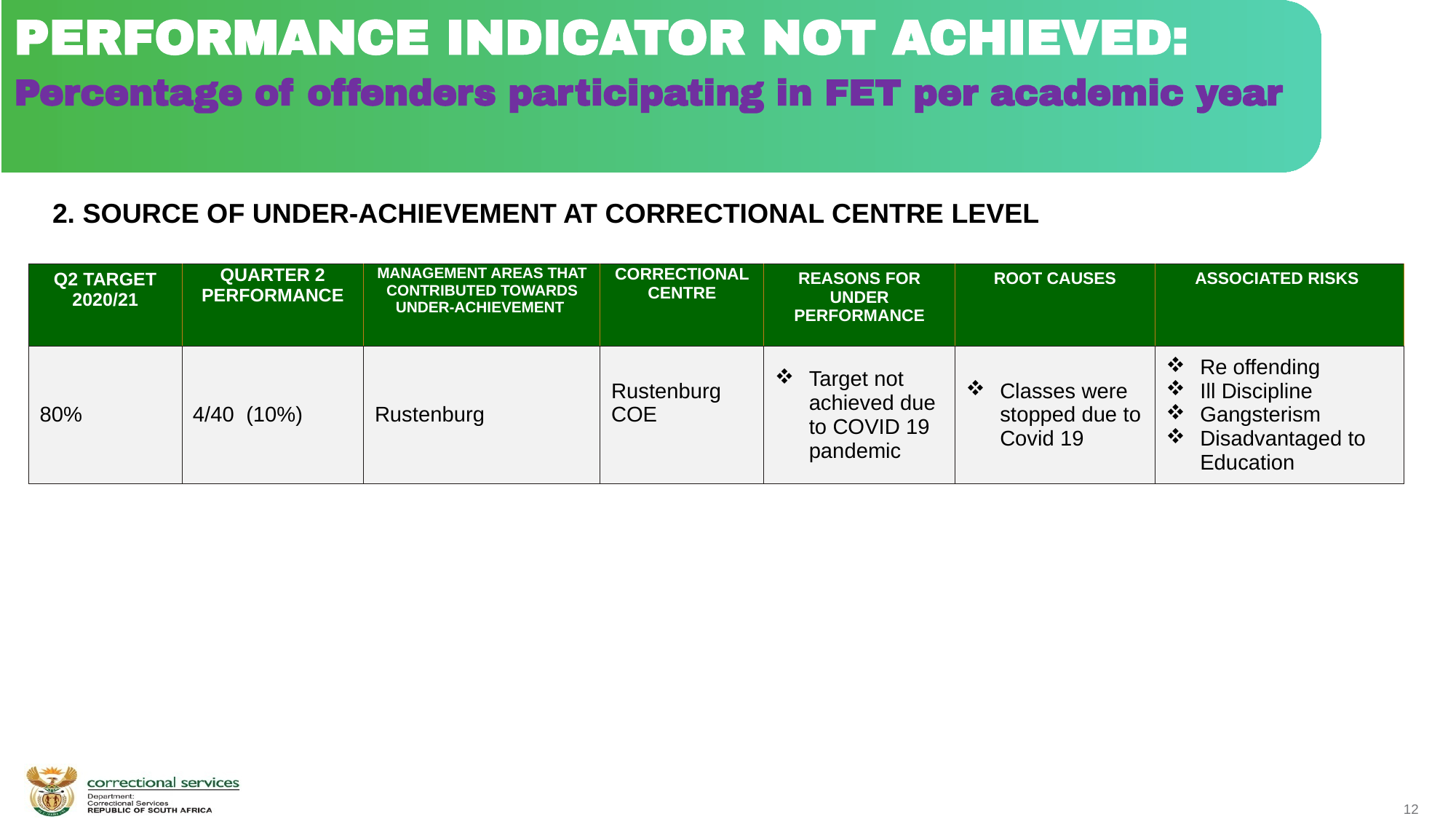

PERFORMANCE INDICATOR NOT ACHIEVED:
Percentage of offenders participating in FET per academic year
     2. SOURCE OF UNDER-ACHIEVEMENT AT CORRECTIONAL CENTRE LEVEL
| Q2 TARGET 2020/21 | QUARTER 2 PERFORMANCE | MANAGEMENT AREAS THAT CONTRIBUTED TOWARDS UNDER-ACHIEVEMENT | CORRECTIONAL CENTRE | REASONS FOR UNDER PERFORMANCE | ROOT CAUSES | ASSOCIATED RISKS |
| --- | --- | --- | --- | --- | --- | --- |
| 80% | 4/40 (10%) | Rustenburg | Rustenburg COE | Target not achieved due to COVID 19 pandemic | Classes were stopped due to Covid 19 | Re offending Ill Discipline Gangsterism Disadvantaged to Education |